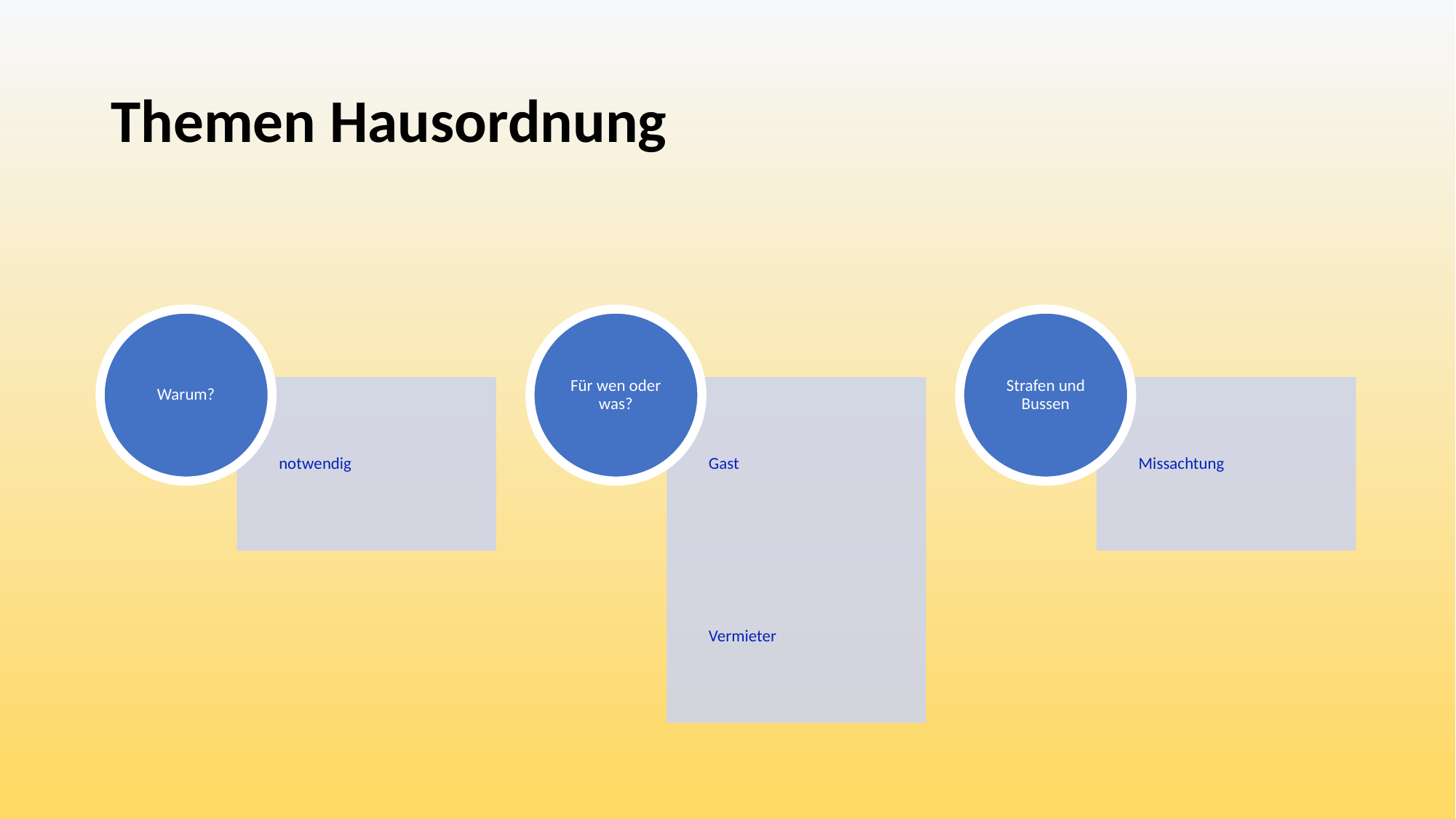

# Themen Hausordnung
notwendig
Warum?
Gast
Vermieter
Für wen oder was?
Missachtung
Strafen und Bussen